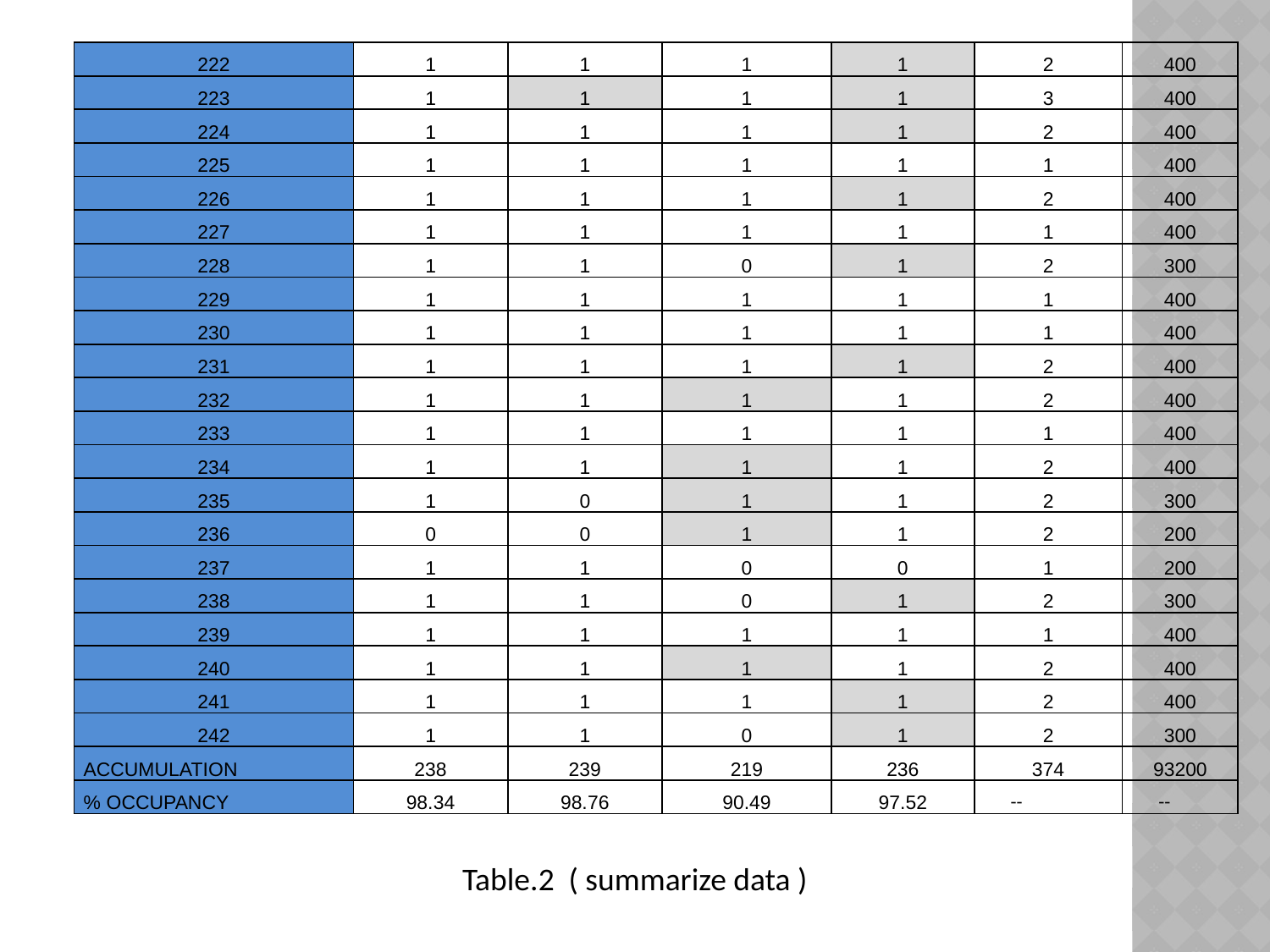

| 222 | 1 | 1 | 1 | 1 | 2 | 400 |
| --- | --- | --- | --- | --- | --- | --- |
| 223 | 1 | 1 | 1 | 1 | 3 | 400 |
| 224 | 1 | 1 | 1 | 1 | 2 | 400 |
| 225 | 1 | 1 | 1 | 1 | 1 | 400 |
| 226 | 1 | 1 | 1 | 1 | 2 | 400 |
| 227 | 1 | 1 | 1 | 1 | 1 | 400 |
| 228 | 1 | 1 | 0 | 1 | 2 | 300 |
| 229 | 1 | 1 | 1 | 1 | 1 | 400 |
| 230 | 1 | 1 | 1 | 1 | 1 | 400 |
| 231 | 1 | 1 | 1 | 1 | 2 | 400 |
| 232 | 1 | 1 | 1 | 1 | 2 | 400 |
| 233 | 1 | 1 | 1 | 1 | 1 | 400 |
| 234 | 1 | 1 | 1 | 1 | 2 | 400 |
| 235 | 1 | 0 | 1 | 1 | 2 | 300 |
| 236 | 0 | 0 | 1 | 1 | 2 | 200 |
| 237 | 1 | 1 | 0 | 0 | 1 | 200 |
| 238 | 1 | 1 | 0 | 1 | 2 | 300 |
| 239 | 1 | 1 | 1 | 1 | 1 | 400 |
| 240 | 1 | 1 | 1 | 1 | 2 | 400 |
| 241 | 1 | 1 | 1 | 1 | 2 | 400 |
| 242 | 1 | 1 | 0 | 1 | 2 | 300 |
| ACCUMULATION | 238 | 239 | 219 | 236 | 374 | 93200 |
| % OCCUPANCY | 98.34 | 98.76 | 90.49 | 97.52 | -- | -- |
#
Table.2  ( summarize data )